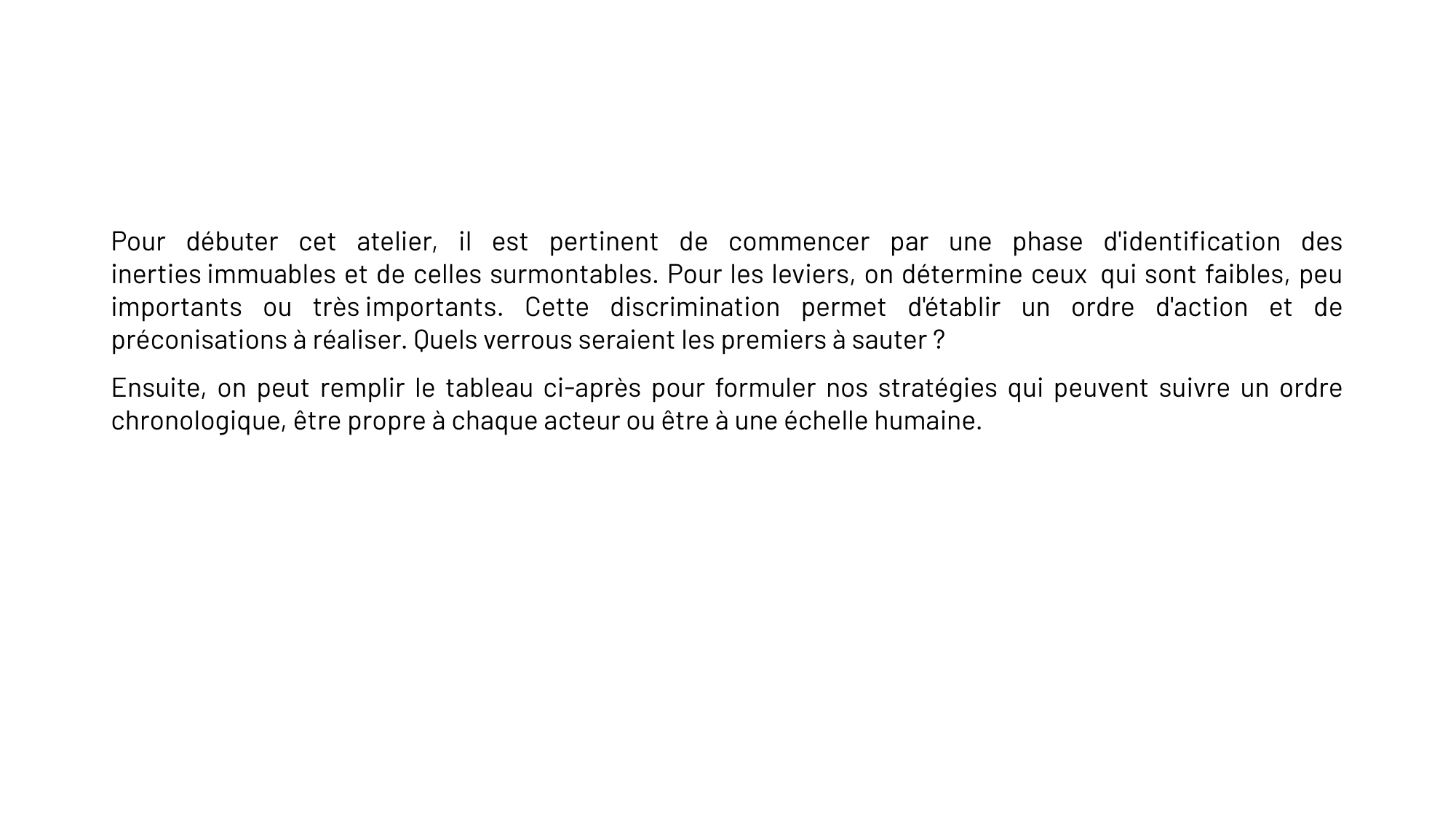

Pour débuter cet atelier, il est pertinent de commencer par une phase d'identification des inerties immuables et de celles surmontables. Pour les leviers, on détermine ceux  qui sont faibles, peu importants ou très importants. Cette discrimination permet d'établir un ordre d'action et de préconisations à réaliser. Quels verrous seraient les premiers à sauter ?
Ensuite, on peut remplir le tableau ci-après pour formuler nos stratégies qui peuvent suivre un ordre chronologique, être propre à chaque acteur ou être à une échelle humaine.